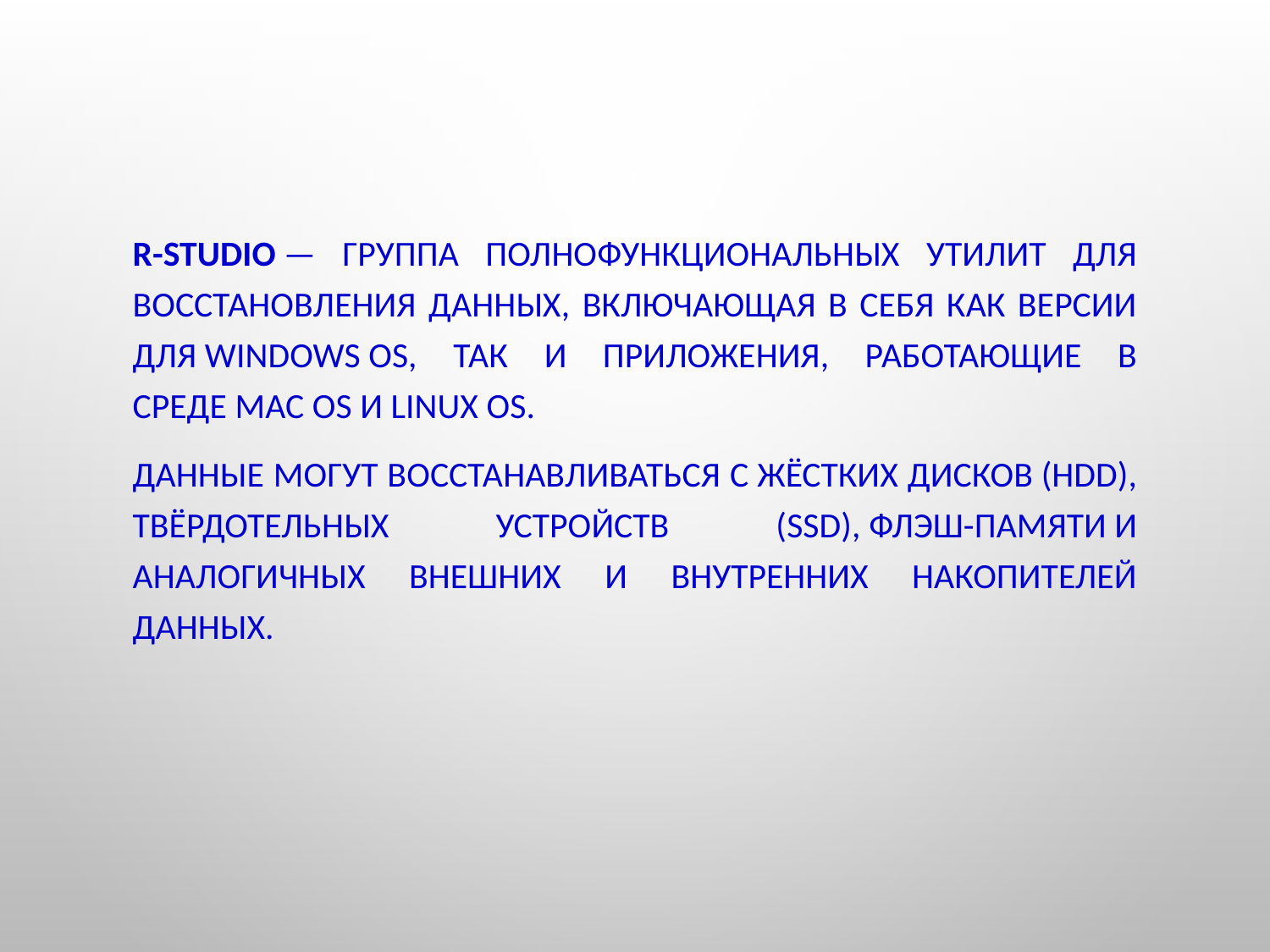

R-Studio — группа полнофункциональных утилит для восстановления данных, включающая в себя как версии для Windows OS, так и приложения, работающие в среде Mac OS и Linux OS.
Данные могут восстанавливаться с жёстких дисков (HDD), твёрдотельных устройств (SSD), флэш-памяти и аналогичных внешних и внутренних накопителей данных.